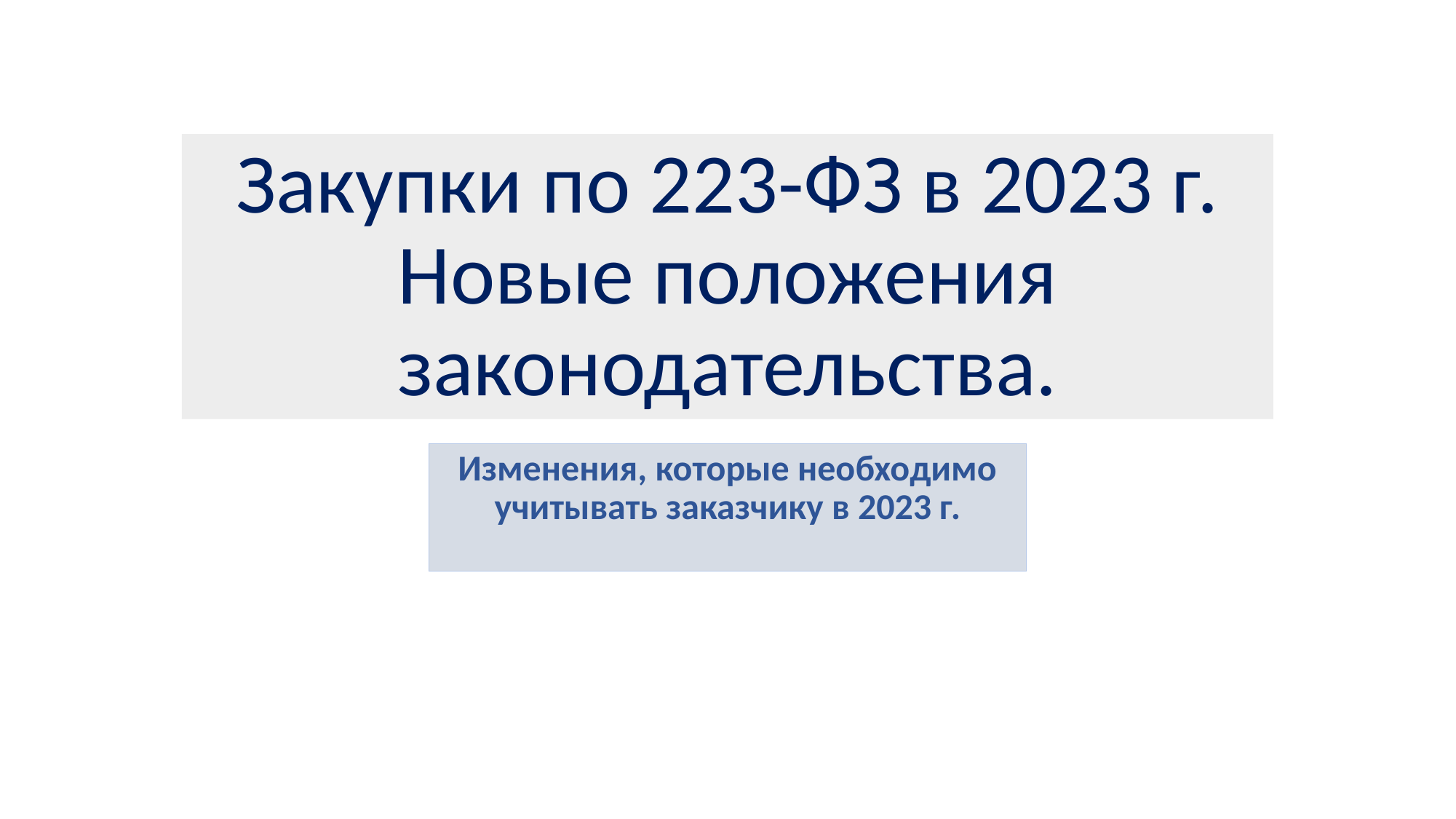

# Закупки по 223-ФЗ в 2023 г. Новые положения законодательства.
Изменения, которые необходимо учитывать заказчику в 2023 г.